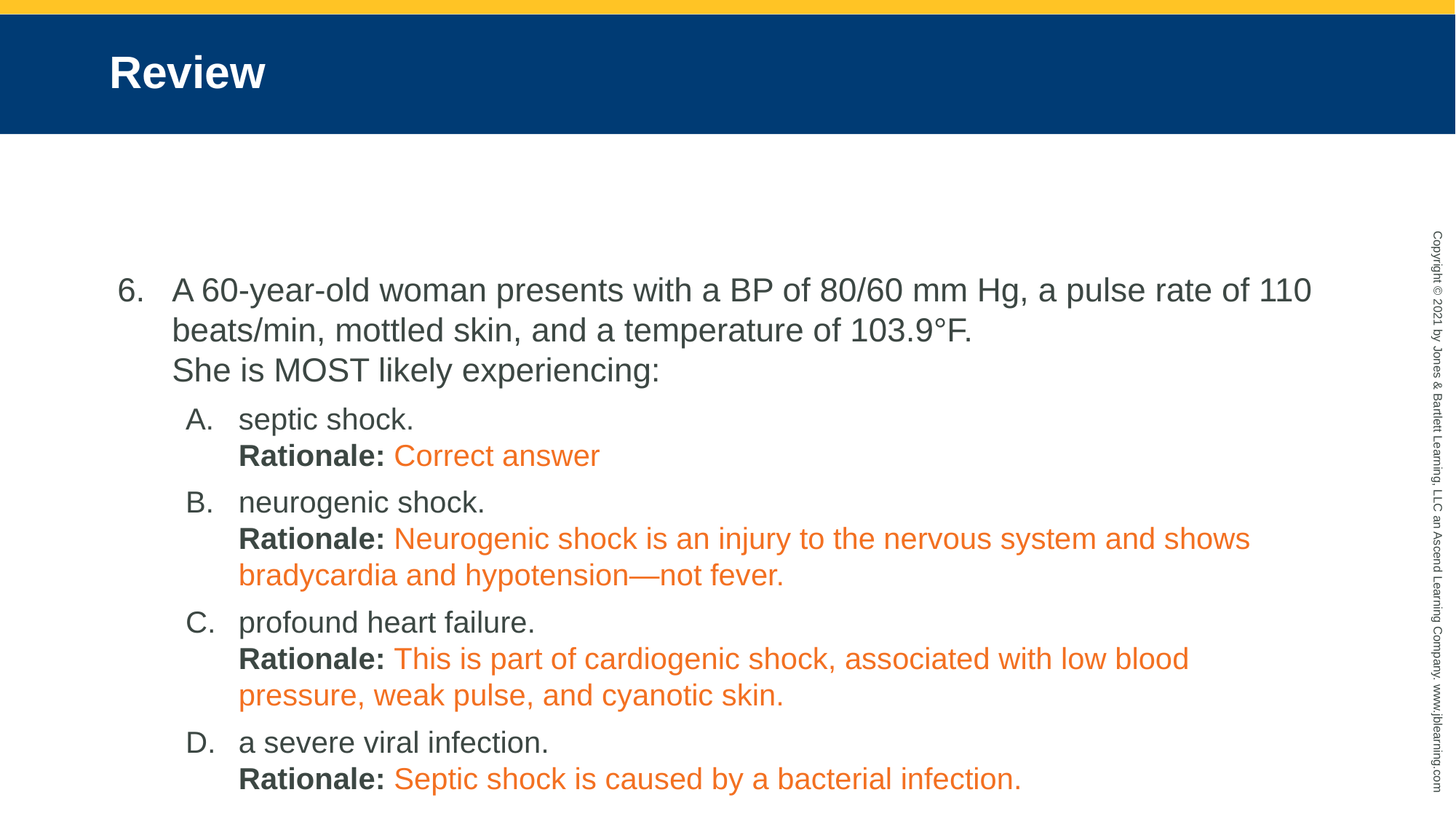

# Review
A 60-year-old woman presents with a BP of 80/60 mm Hg, a pulse rate of 110 beats/min, mottled skin, and a temperature of 103.9°F.
She is MOST likely experiencing:
septic shock.
Rationale: Correct answer
neurogenic shock.
Rationale: Neurogenic shock is an injury to the nervous system and shows bradycardia and hypotension—not fever.
profound heart failure.
Rationale: This is part of cardiogenic shock, associated with low blood pressure, weak pulse, and cyanotic skin.
a severe viral infection.
Rationale: Septic shock is caused by a bacterial infection.